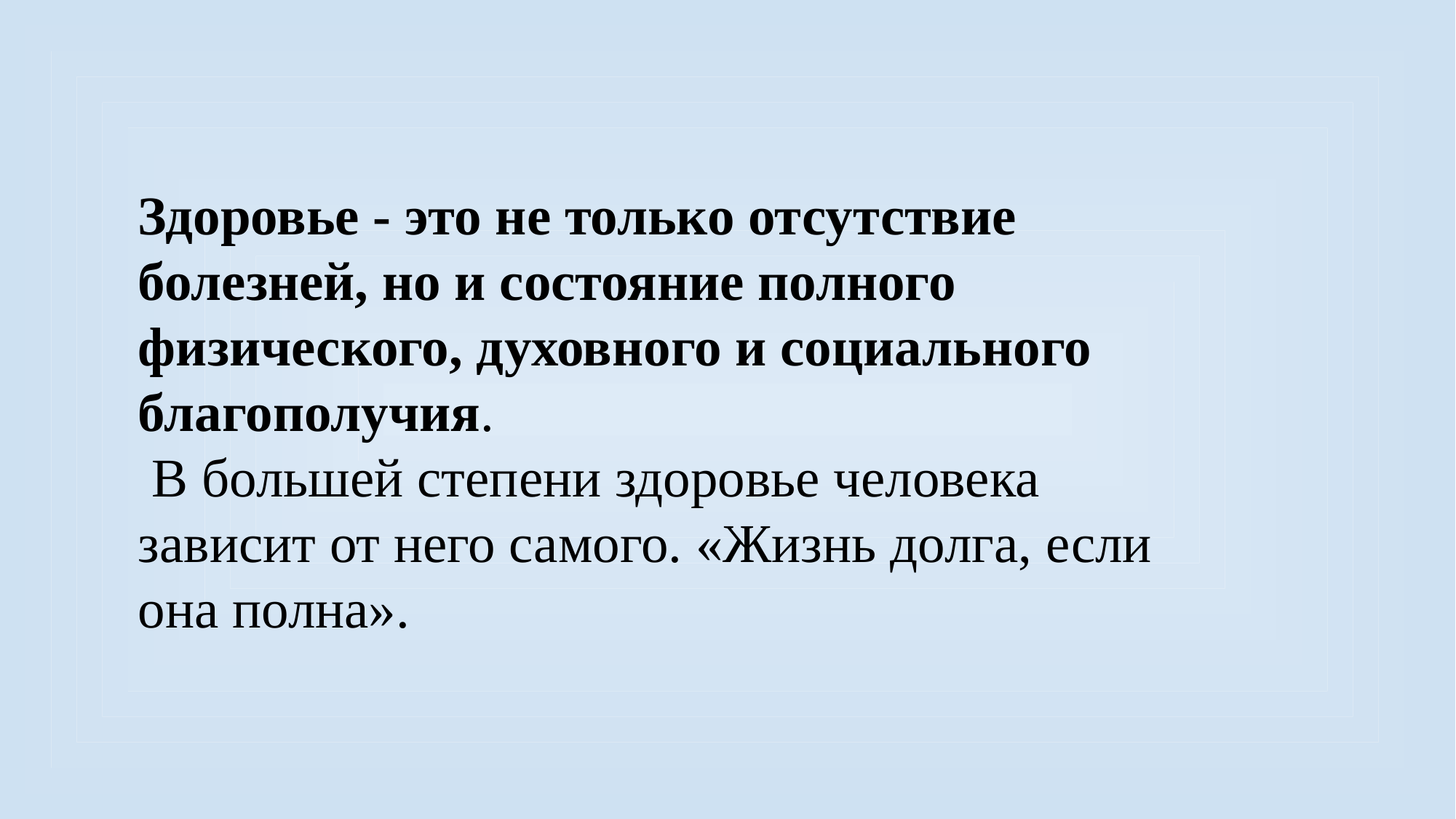

Здоровье - это не только отсутствие болезней, но и состояние полного физического, духовного и социального благополучия.
 В большей степени здоровье человека зависит от него самого. «Жизнь долга, если она полна».